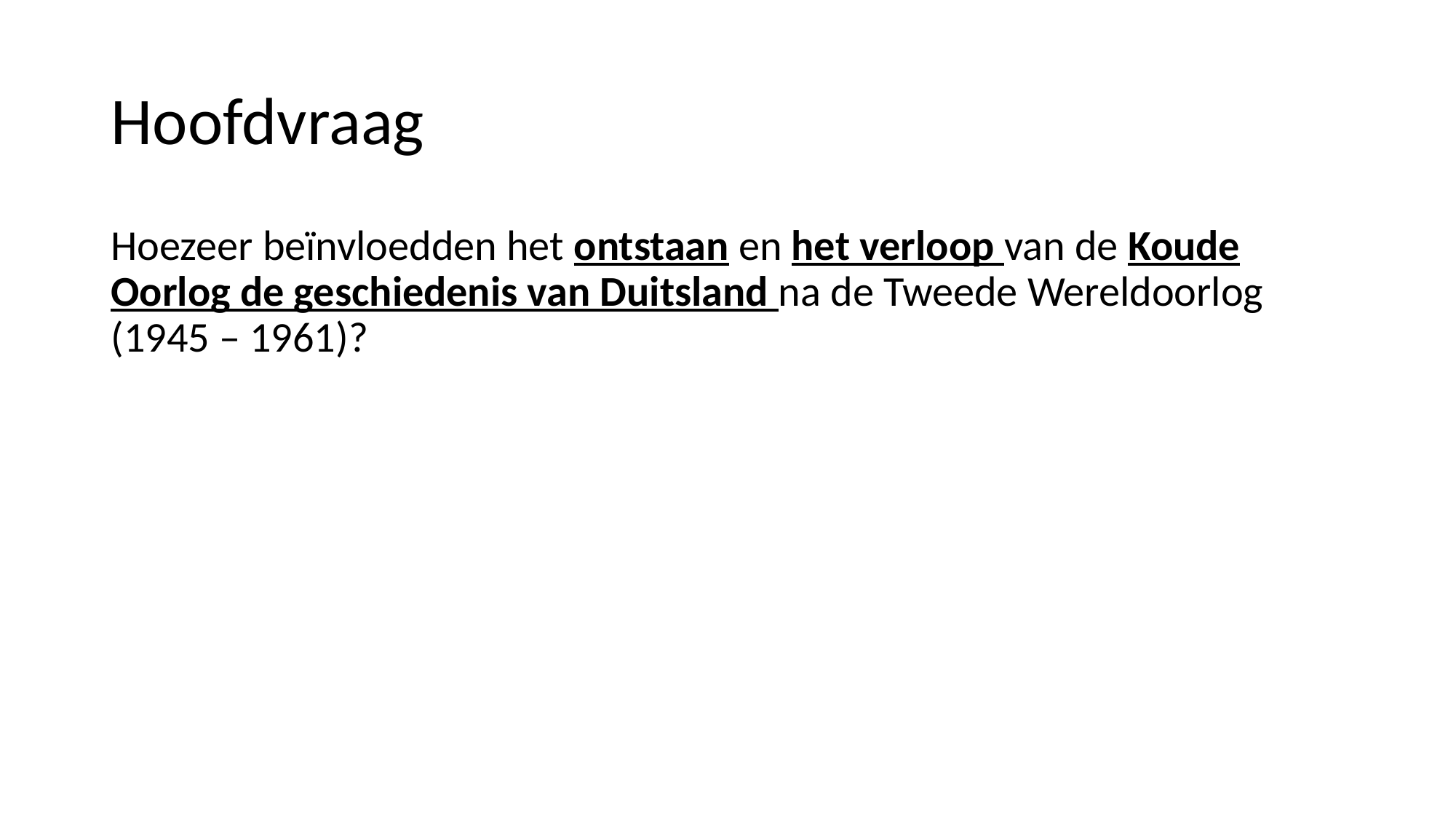

# Hoofdvraag
Hoezeer beïnvloedden het ontstaan en het verloop van de Koude Oorlog de geschiedenis van Duitsland na de Tweede Wereldoorlog (1945 – 1961)?